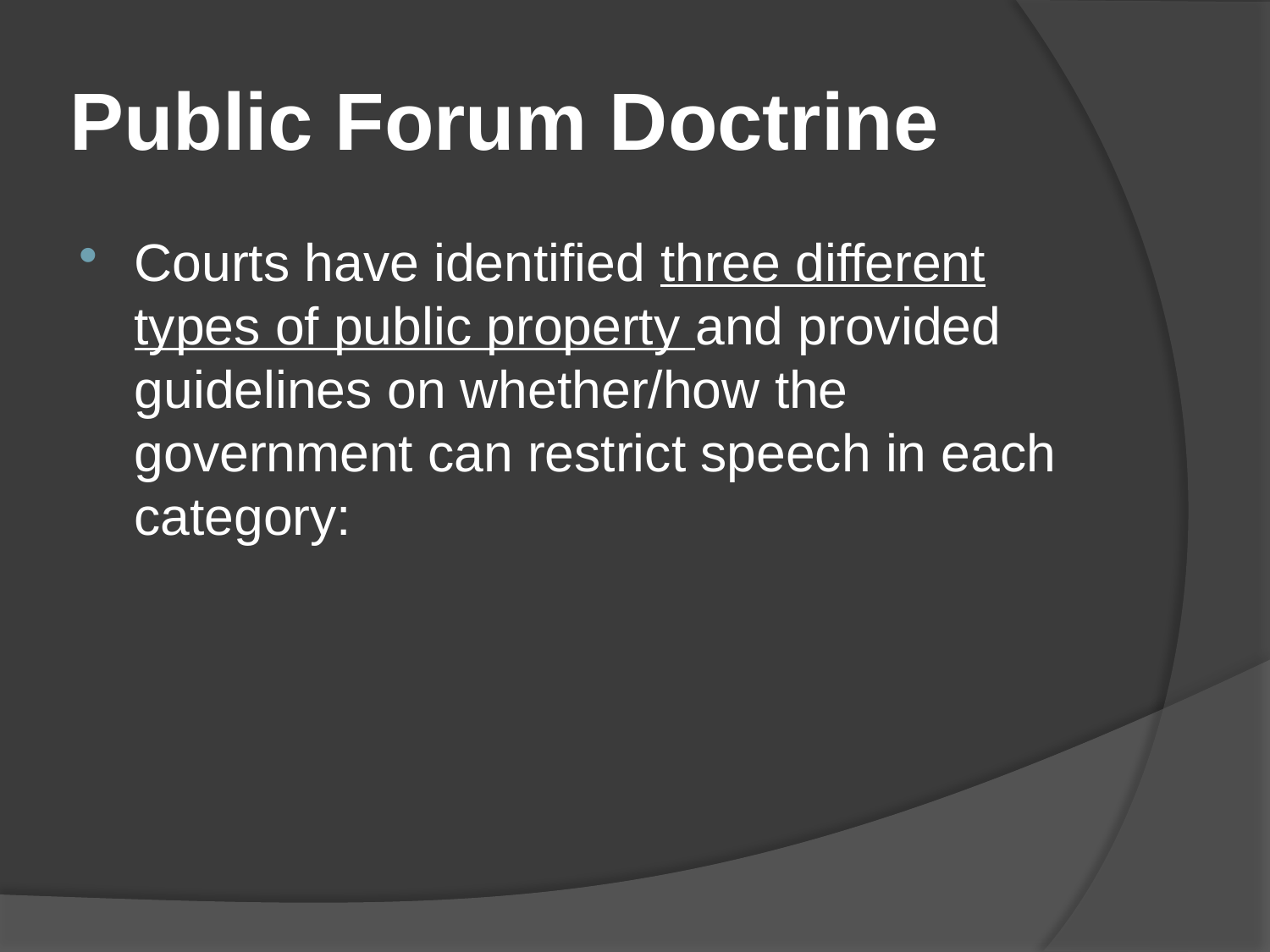

# Public Forum Doctrine
Courts have identified three different types of public property and provided guidelines on whether/how the government can restrict speech in each category: